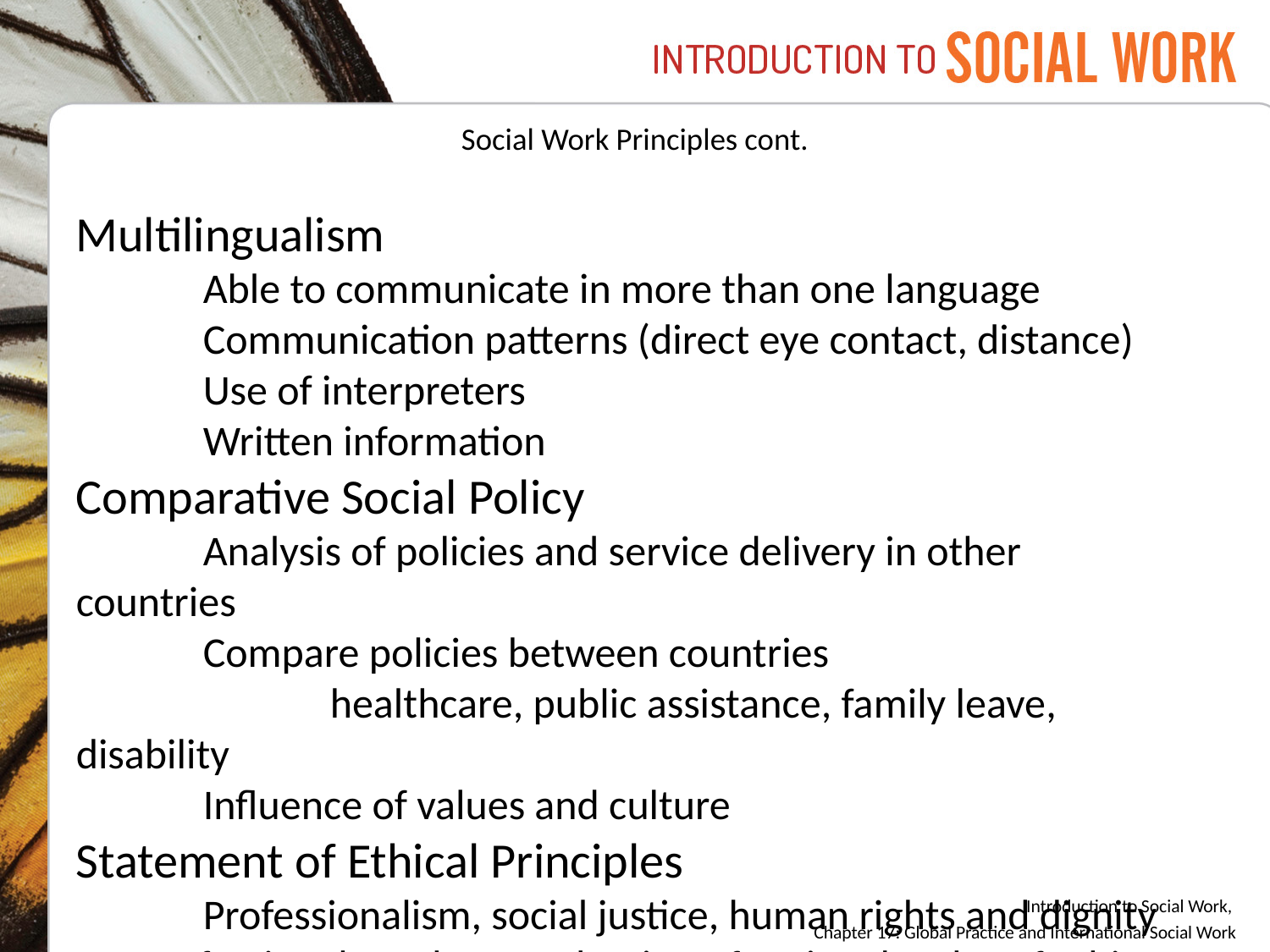

# Social Work Principles cont.
Multilingualism
	Able to communicate in more than one language
	Communication patterns (direct eye contact, distance)
	Use of interpreters
	Written information
Comparative Social Policy
	Analysis of policies and service delivery in other countries
	Compare policies between countries
		healthcare, public assistance, family leave, disability
	Influence of values and culture
Statement of Ethical Principles
	Professionalism, social justice, human rights and dignity
Professional conduct, evaluation of national codes of ethics

Introduction to Social Work,
Chapter 17: Global Practice and International Social Work